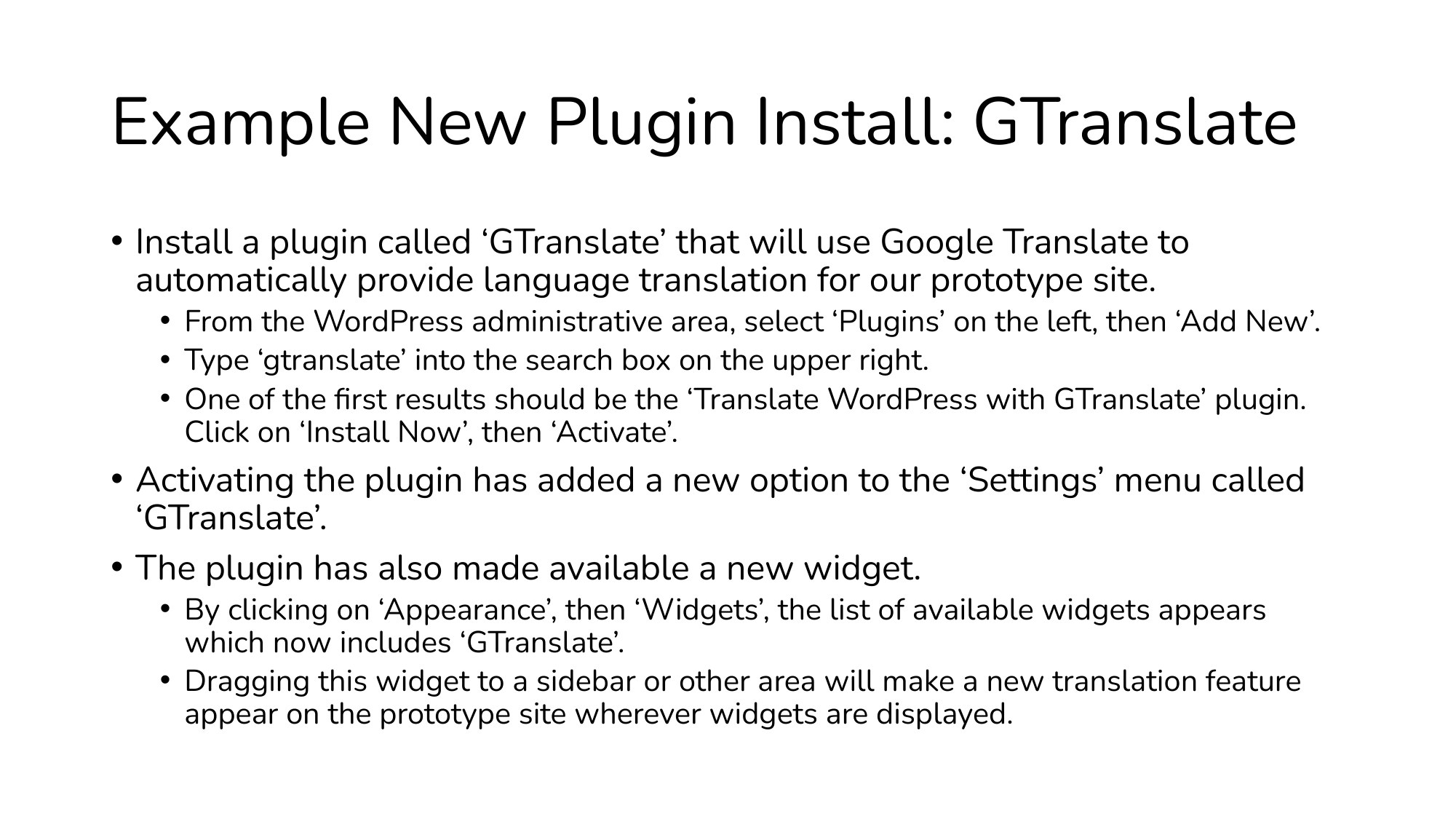

# Example New Plugin Install: GTranslate
Install a plugin called ‘GTranslate’ that will use Google Translate to automatically provide language translation for our prototype site.
From the WordPress administrative area, select ‘Plugins’ on the left, then ‘Add New’.
Type ‘gtranslate’ into the search box on the upper right.
One of the first results should be the ‘Translate WordPress with GTranslate’ plugin. Click on ‘Install Now’, then ‘Activate’.
Activating the plugin has added a new option to the ‘Settings’ menu called ‘GTranslate’.
The plugin has also made available a new widget.
By clicking on ‘Appearance’, then ‘Widgets’, the list of available widgets appears which now includes ‘GTranslate’.
Dragging this widget to a sidebar or other area will make a new translation feature appear on the prototype site wherever widgets are displayed.